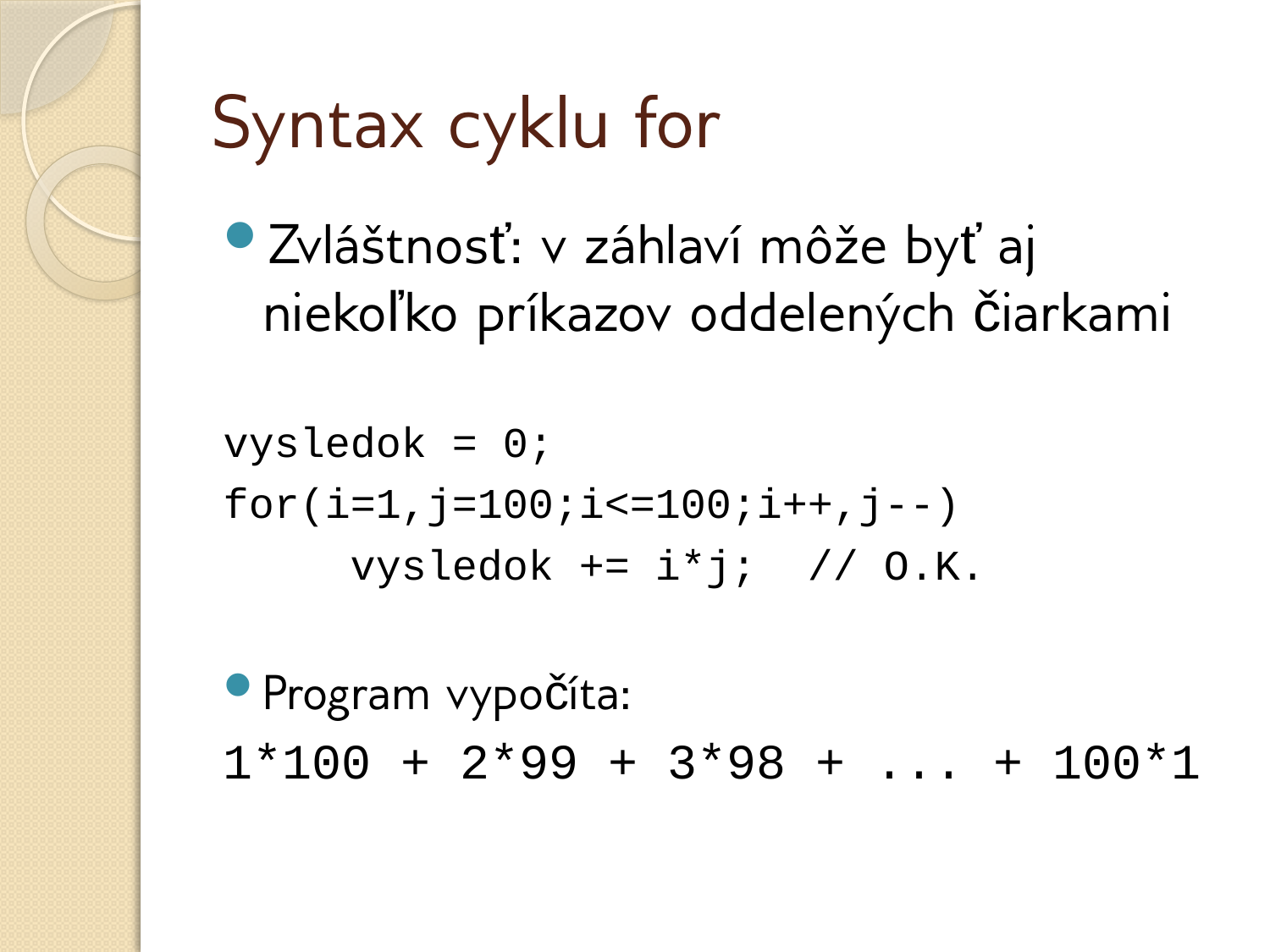

# Syntax cyklu for
Zvláštnosť: v záhlaví môže byť aj niekoľko príkazov oddelených čiarkami

vysledok = 0;
for(i=1,j=100;i<=100;i++,j--)
	vysledok += i*j;  // O.K.

Program vypočíta:
1*100 + 2*99 + 3*98 + ... + 100*1